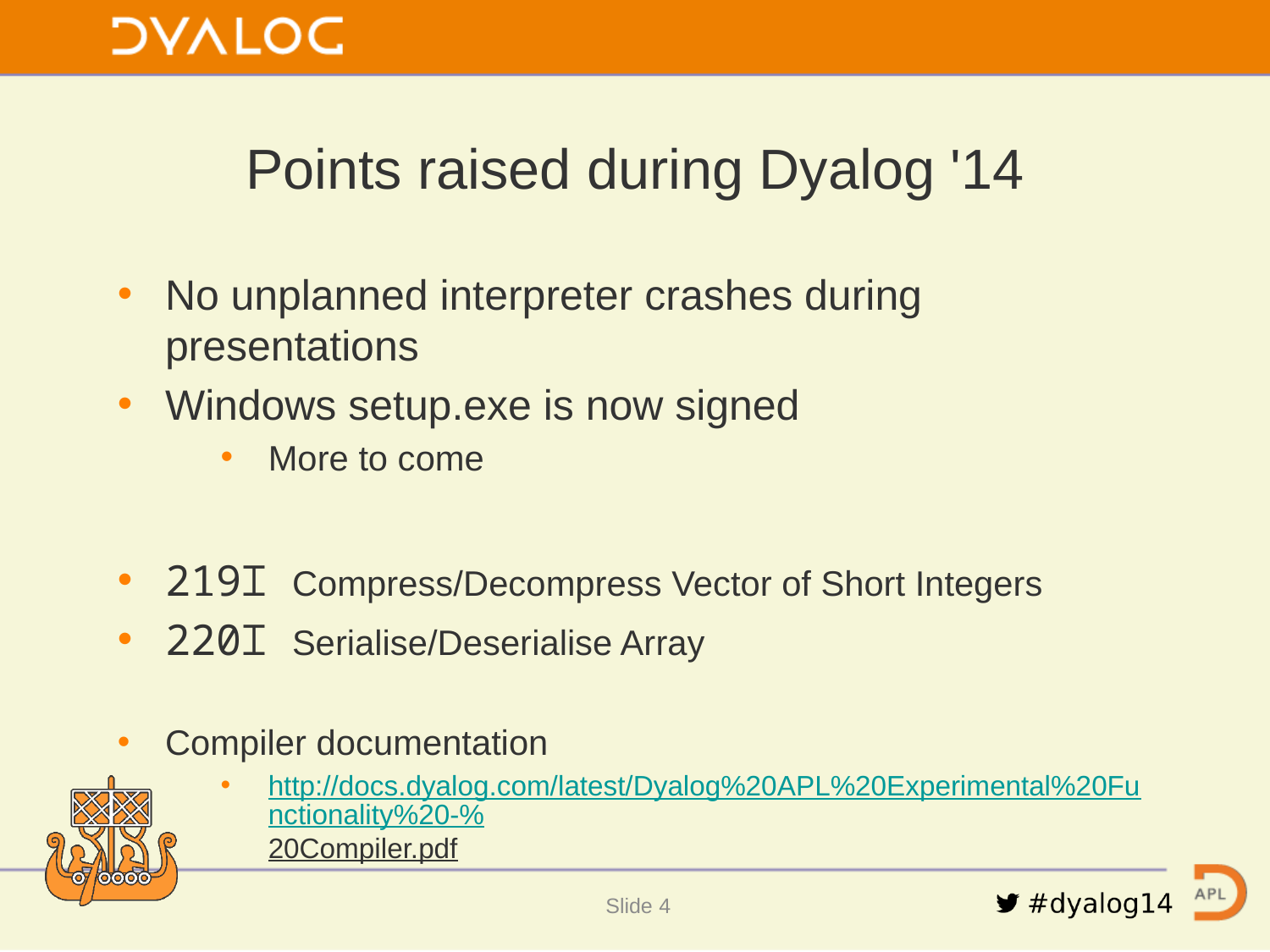

Points raised during Dyalog '14

No unplanned interpreter crashes during presentations
Windows setup.exe is now signed
More to come

219⌶	Compress/Decompress Vector of Short Integers
220⌶	Serialise/Deserialise Array

Compiler documentation
http://docs.dyalog.com/latest/Dyalog%20APL%20Experimental%20Functionality%20-%20Compiler.pdf

Slide 4